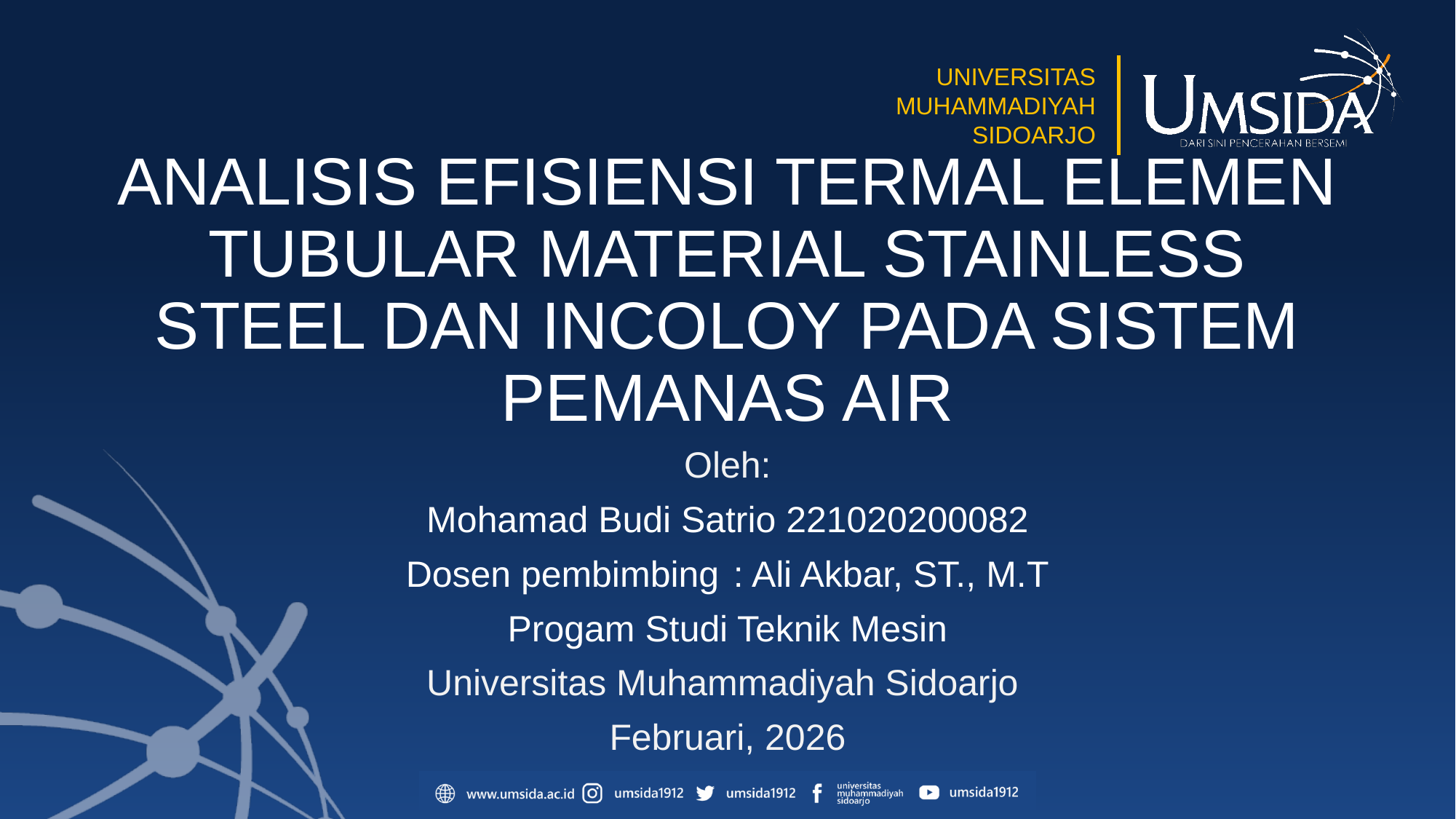

# ANALISIS EFISIENSI TERMAL ELEMEN TUBULAR MATERIAL STAINLESS STEEL DAN INCOLOY PADA SISTEM PEMANAS AIR
Oleh:
Mohamad Budi Satrio 221020200082
Dosen pembimbing	: Ali Akbar, ST., M.T
Progam Studi Teknik Mesin
Universitas Muhammadiyah Sidoarjo
Februari, 2026